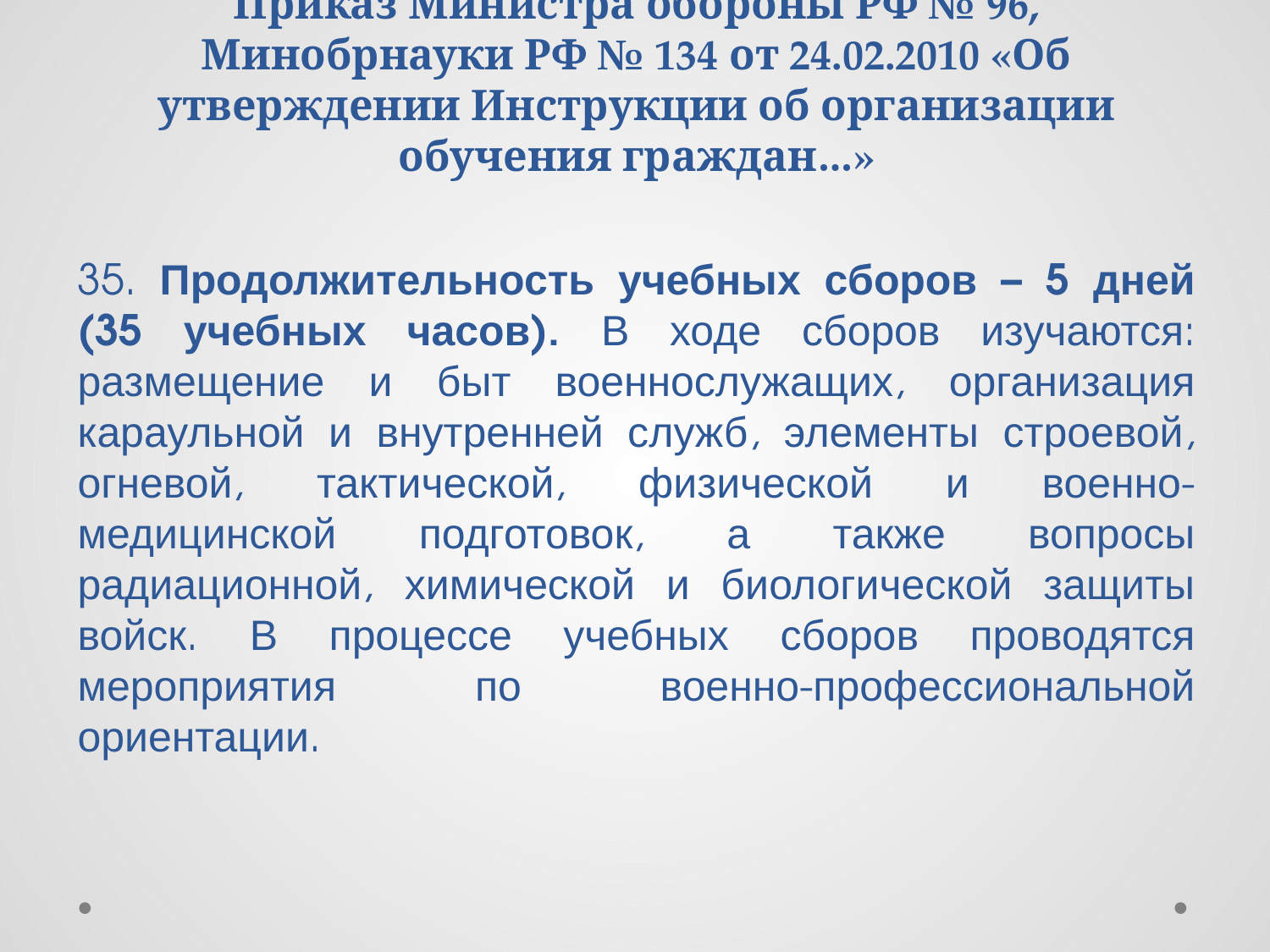

# Приказ Министра обороны РФ № 96, Минобрнауки РФ № 134 от 24.02.2010 «Об утверждении Инструкции об организации обучения граждан…»
35. Продолжительность учебных сборов – 5 дней (35 учебных часов). В ходе сборов изучаются: размещение и быт военнослужащих, организация караульной и внутренней служб, элементы строевой, огневой, тактической, физической и военно-медицинской подготовок, а также вопросы радиационной, химической и биологической защиты войск. В процессе учебных сборов проводятся мероприятия по военно-профессиональной ориентации.